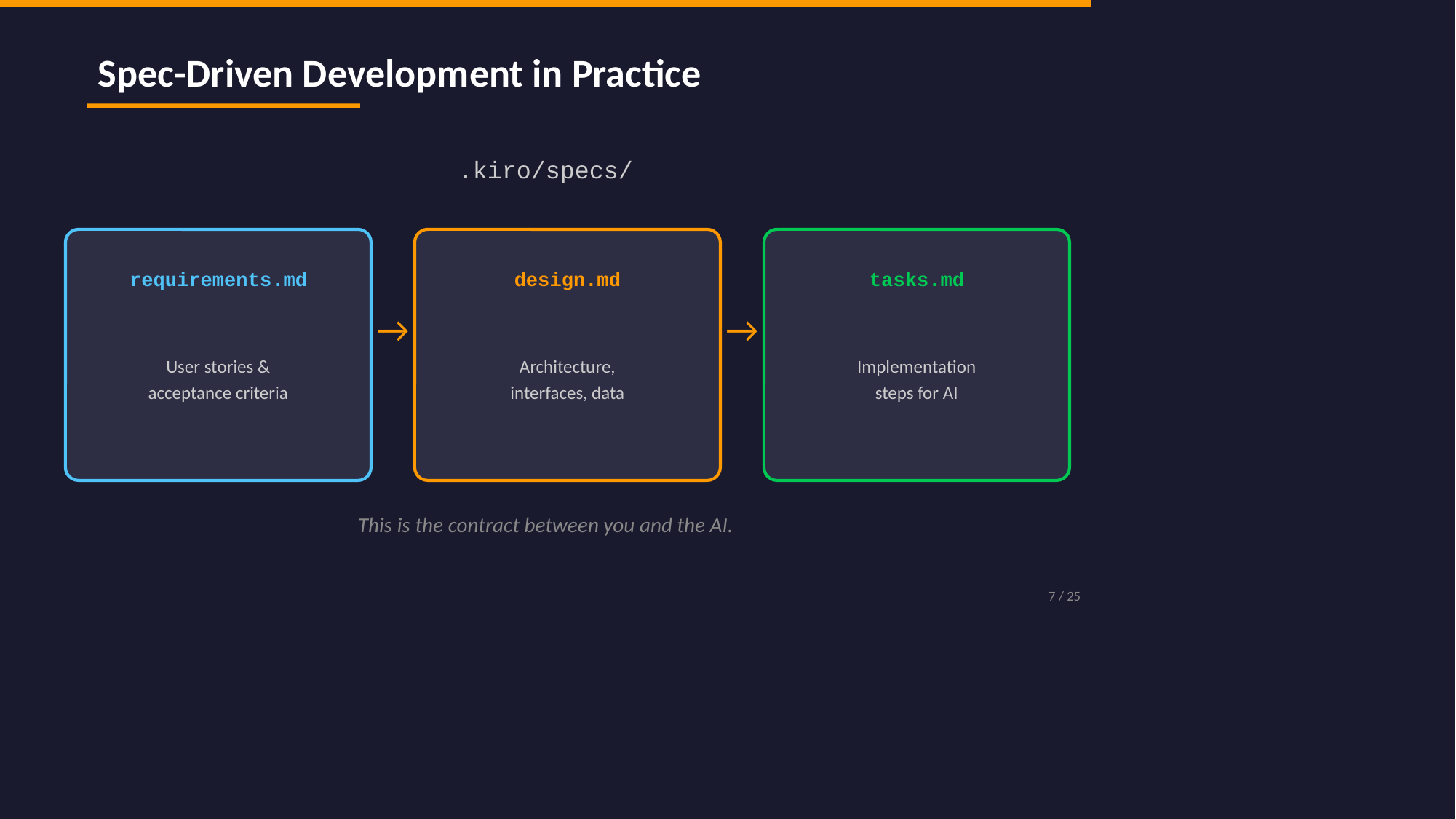

Spec-Driven Development in Practice

.kiro/specs/

requirements.md
design.md
tasks.md
→
→
User stories &
acceptance criteria
Architecture,
interfaces, data
Implementation
steps for AI
This is the contract between you and the AI.
7 / 25